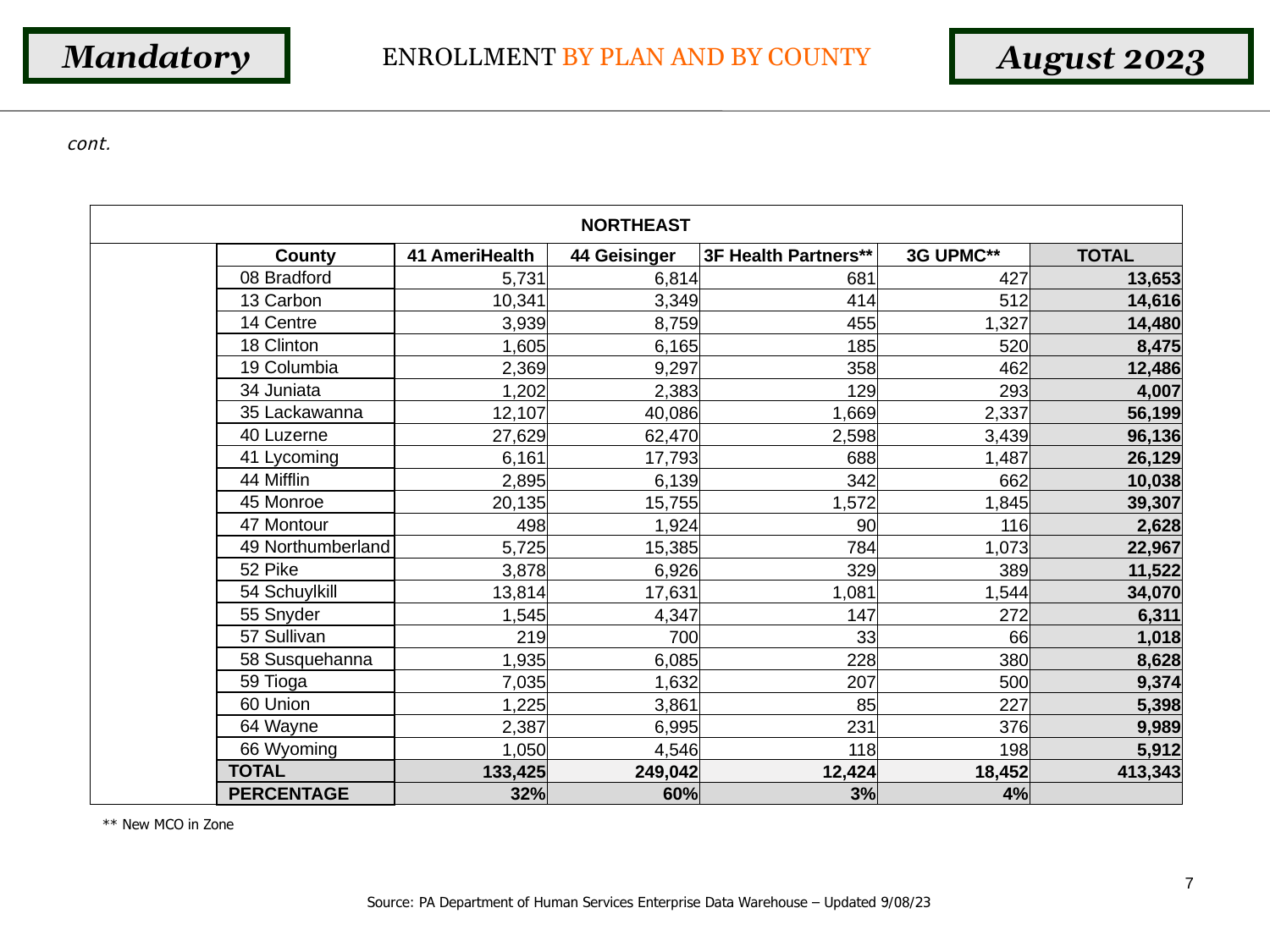

Mandatory
August 2023
ENROLLMENT BY PLAN AND BY COUNTY

cont.
| NORTHEAST |  |  |  |  |  |  |
| --- | --- | --- | --- | --- | --- | --- |
|  | County | 41 AmeriHealth | 44 Geisinger | 3F Health Partners\*\* | 3G UPMC\*\* | TOTAL |
|  | 08 Bradford | 5,731 | 6,814 | 681 | 427 | 13,653 |
|  | 13 Carbon | 10,341 | 3,349 | 414 | 512 | 14,616 |
|  | 14 Centre | 3,939 | 8,759 | 455 | 1,327 | 14,480 |
|  | 18 Clinton | 1,605 | 6,165 | 185 | 520 | 8,475 |
|  | 19 Columbia | 2,369 | 9,297 | 358 | 462 | 12,486 |
|  | 34 Juniata | 1,202 | 2,383 | 129 | 293 | 4,007 |
|  | 35 Lackawanna | 12,107 | 40,086 | 1,669 | 2,337 | 56,199 |
|  | 40 Luzerne | 27,629 | 62,470 | 2,598 | 3,439 | 96,136 |
|  | 41 Lycoming | 6,161 | 17,793 | 688 | 1,487 | 26,129 |
|  | 44 Mifflin | 2,895 | 6,139 | 342 | 662 | 10,038 |
|  | 45 Monroe | 20,135 | 15,755 | 1,572 | 1,845 | 39,307 |
|  | 47 Montour | 498 | 1,924 | 90 | 116 | 2,628 |
|  | 49 Northumberland | 5,725 | 15,385 | 784 | 1,073 | 22,967 |
|  | 52 Pike | 3,878 | 6,926 | 329 | 389 | 11,522 |
|  | 54 Schuylkill | 13,814 | 17,631 | 1,081 | 1,544 | 34,070 |
|  | 55 Snyder | 1,545 | 4,347 | 147 | 272 | 6,311 |
|  | 57 Sullivan | 219 | 700 | 33 | 66 | 1,018 |
|  | 58 Susquehanna | 1,935 | 6,085 | 228 | 380 | 8,628 |
|  | 59 Tioga | 7,035 | 1,632 | 207 | 500 | 9,374 |
|  | 60 Union | 1,225 | 3,861 | 85 | 227 | 5,398 |
|  | 64 Wayne | 2,387 | 6,995 | 231 | 376 | 9,989 |
|  | 66 Wyoming | 1,050 | 4,546 | 118 | 198 | 5,912 |
|  | TOTAL | 133,425 | 249,042 | 12,424 | 18,452 | 413,343 |
|  | PERCENTAGE | 32% | 60% | 3% | 4% |  |
** New MCO in Zone
7
Source: PA Department of Human Services Enterprise Data Warehouse – Updated 9/08/23